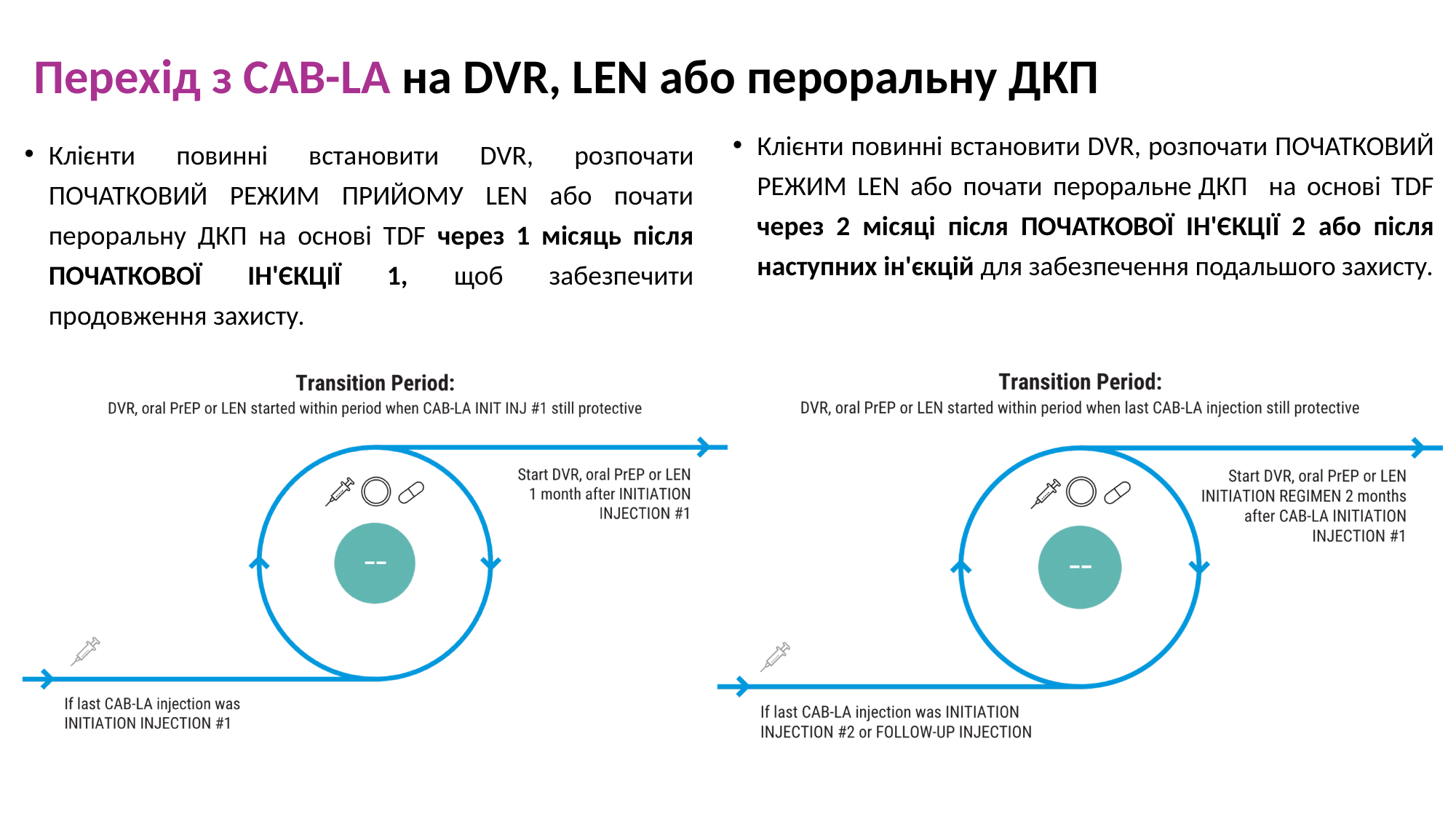

Перехід з CAB-LA на DVR, LEN або пероральну ДКП
Клієнти повинні встановити DVR, розпочати ПОЧАТКОВИЙ РЕЖИМ LEN або почати пероральнe ДКП  на основі TDF через 2 місяці після ПОЧАТКОВОЇ ІН'ЄКЦІЇ 2 або після наступних ін'єкцій для забезпечення подальшого захисту.

Клієнти повинні встановити DVR, розпочати ПОЧАТКОВИЙ РЕЖИМ ПРИЙОМУ LEN або почати пероральну ДКП на основі TDF через 1 місяць після ПОЧАТКОВОЇ ІН'ЄКЦІЇ 1, щоб забезпечити продовження захисту.